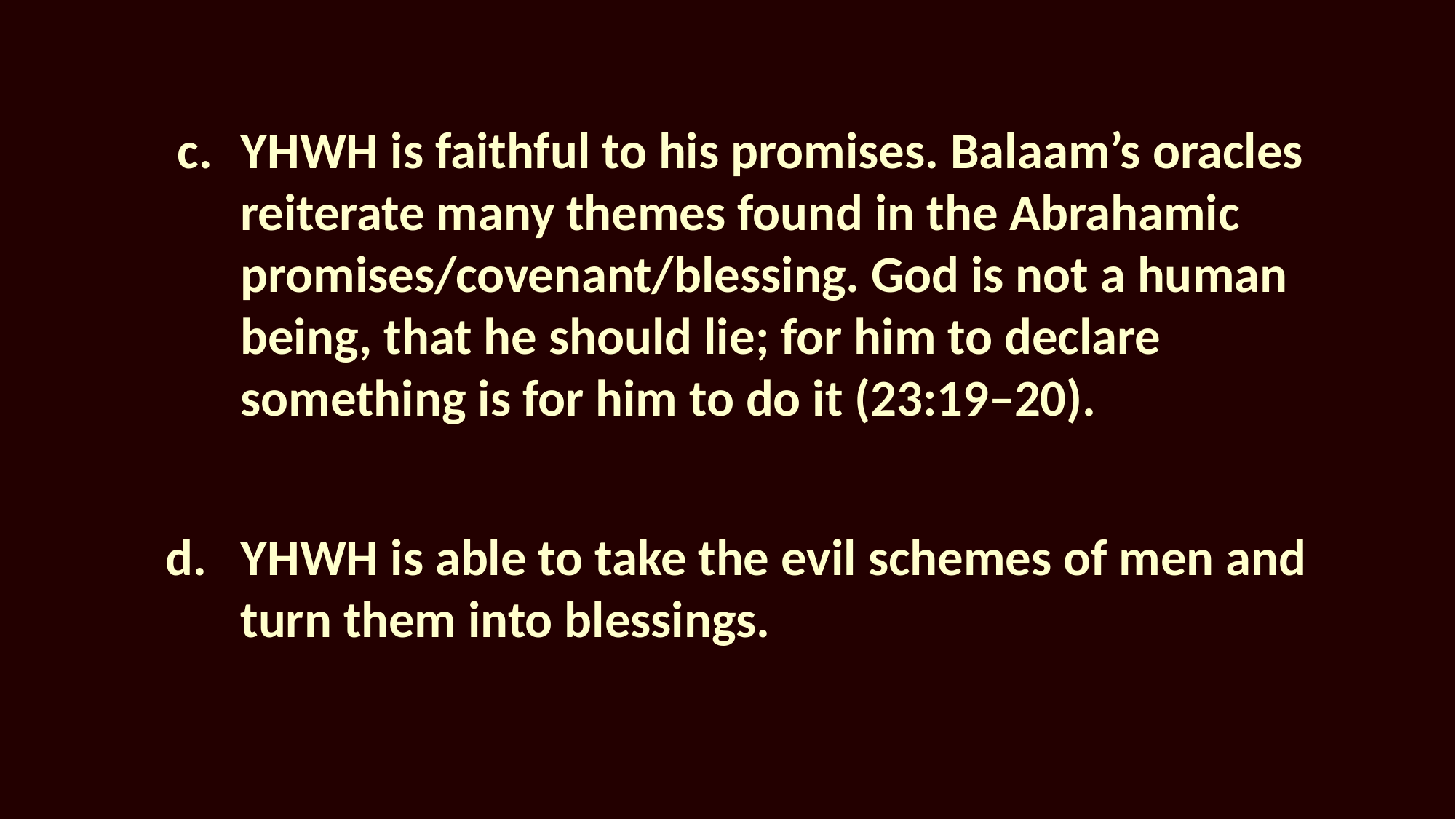

c.	YHWH is faithful to his promises. Balaam’s oracles reiterate many themes found in the Abrahamic promises/covenant/blessing. God is not a human being, that he should lie; for him to declare something is for him to do it (23:19–20).

d.	YHWH is able to take the evil schemes of men and turn them into blessings.